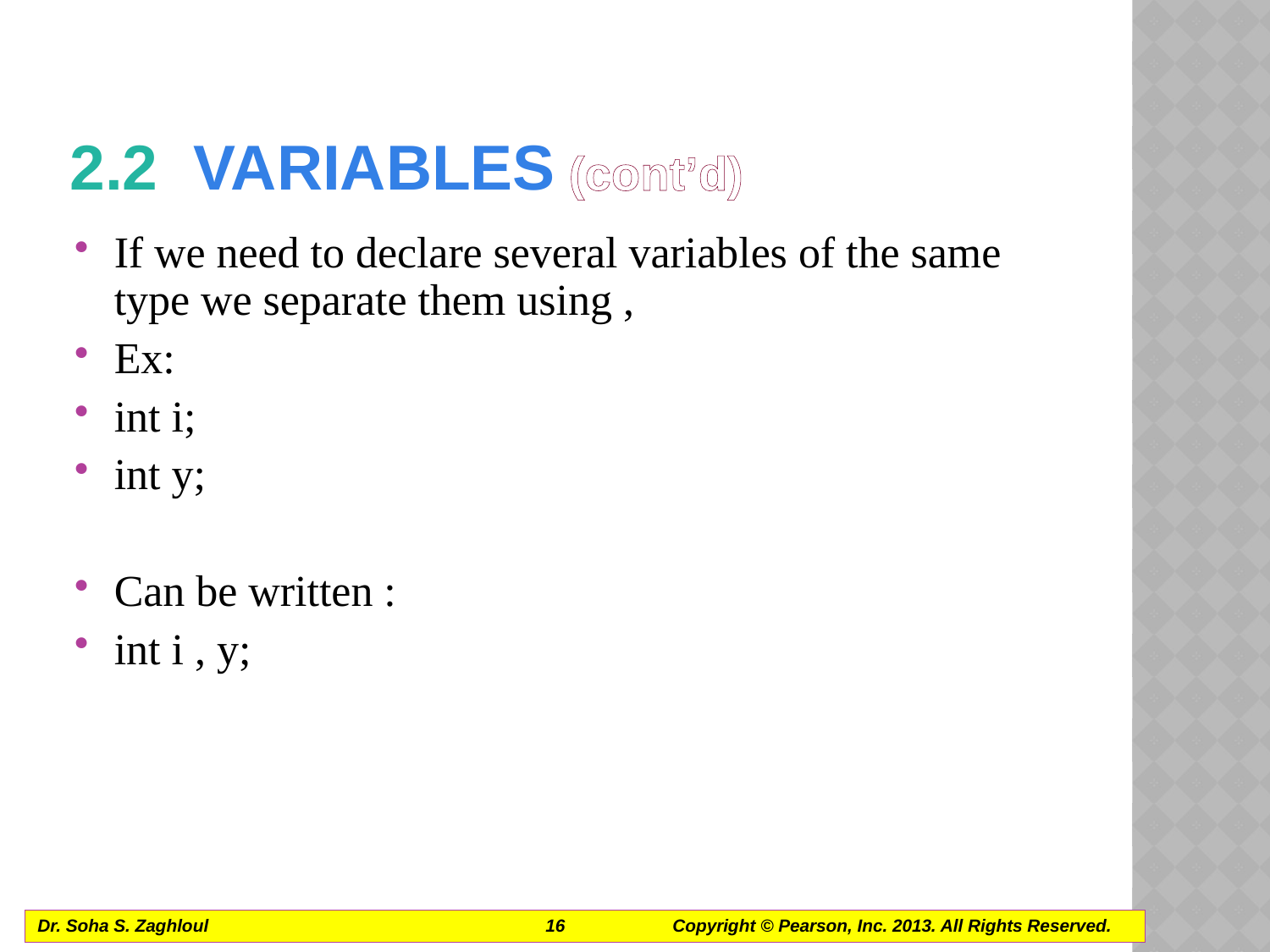

# 2.2  VARIABLES (cont’d)
If we need to declare several variables of the same type we separate them using ,
Ex:
int i;
int y;

Can be written :
int i , y;
Dr. Soha S. Zaghloul			16	Copyright © Pearson, Inc. 2013. All Rights Reserved.
©1992-2013 by Pearson Education, Inc. All Rights Reserved.